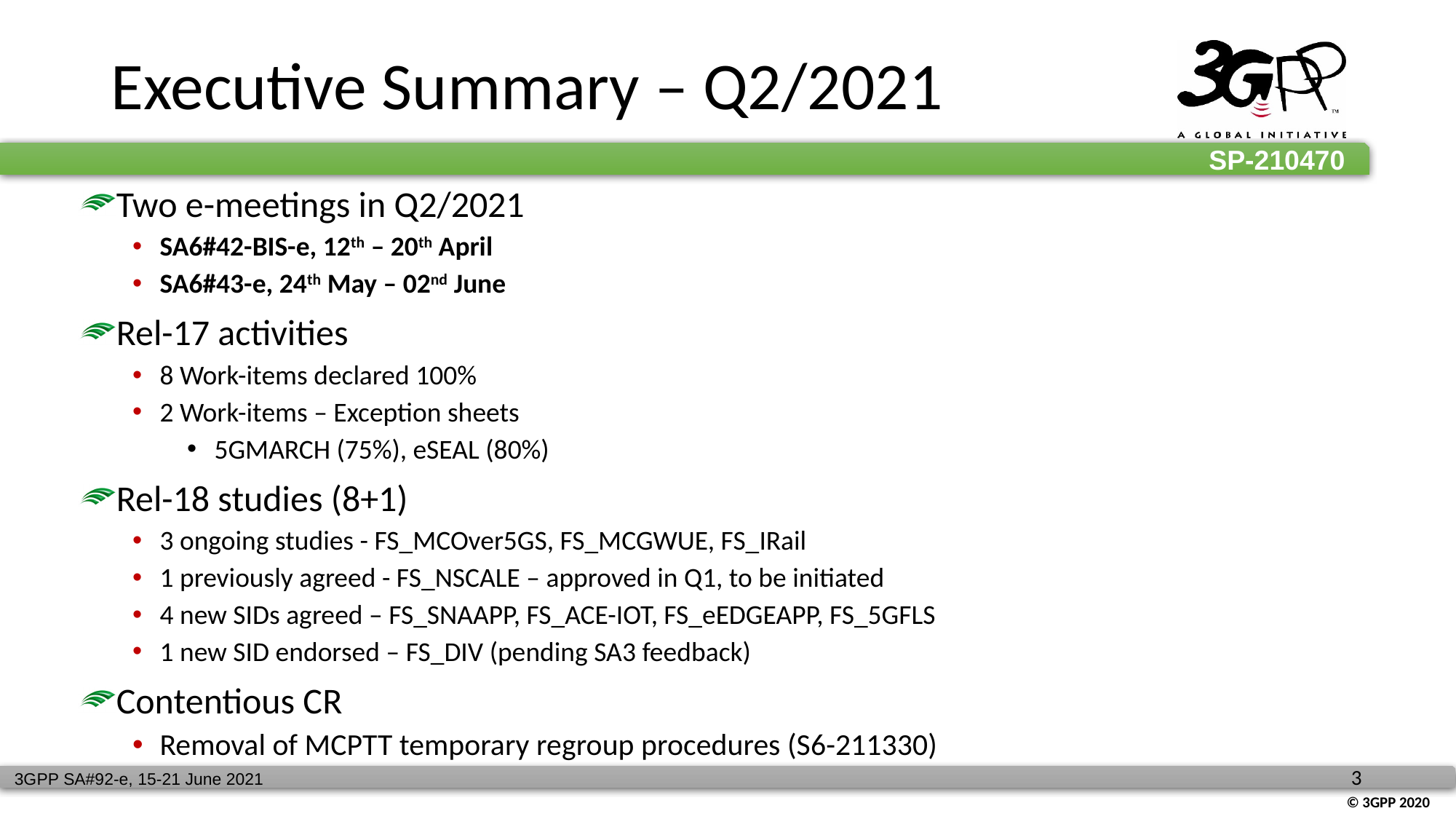

Executive Summary – Q2/2021
Two e-meetings in Q2/2021
SA6#42-BIS-e, 12th – 20th April
SA6#43-e, 24th May – 02nd June
Rel-17 activities
8 Work-items declared 100%
2 Work-items – Exception sheets
5GMARCH (75%), eSEAL (80%)
Rel-18 studies (8+1)
3 ongoing studies - FS_MCOver5GS, FS_MCGWUE, FS_IRail
1 previously agreed - FS_NSCALE – approved in Q1, to be initiated
4 new SIDs agreed – FS_SNAAPP, FS_ACE-IOT, FS_eEDGEAPP, FS_5GFLS
1 new SID endorsed – FS_DIV (pending SA3 feedback)
Contentious CR
Removal of MCPTT temporary regroup procedures (S6-211330)